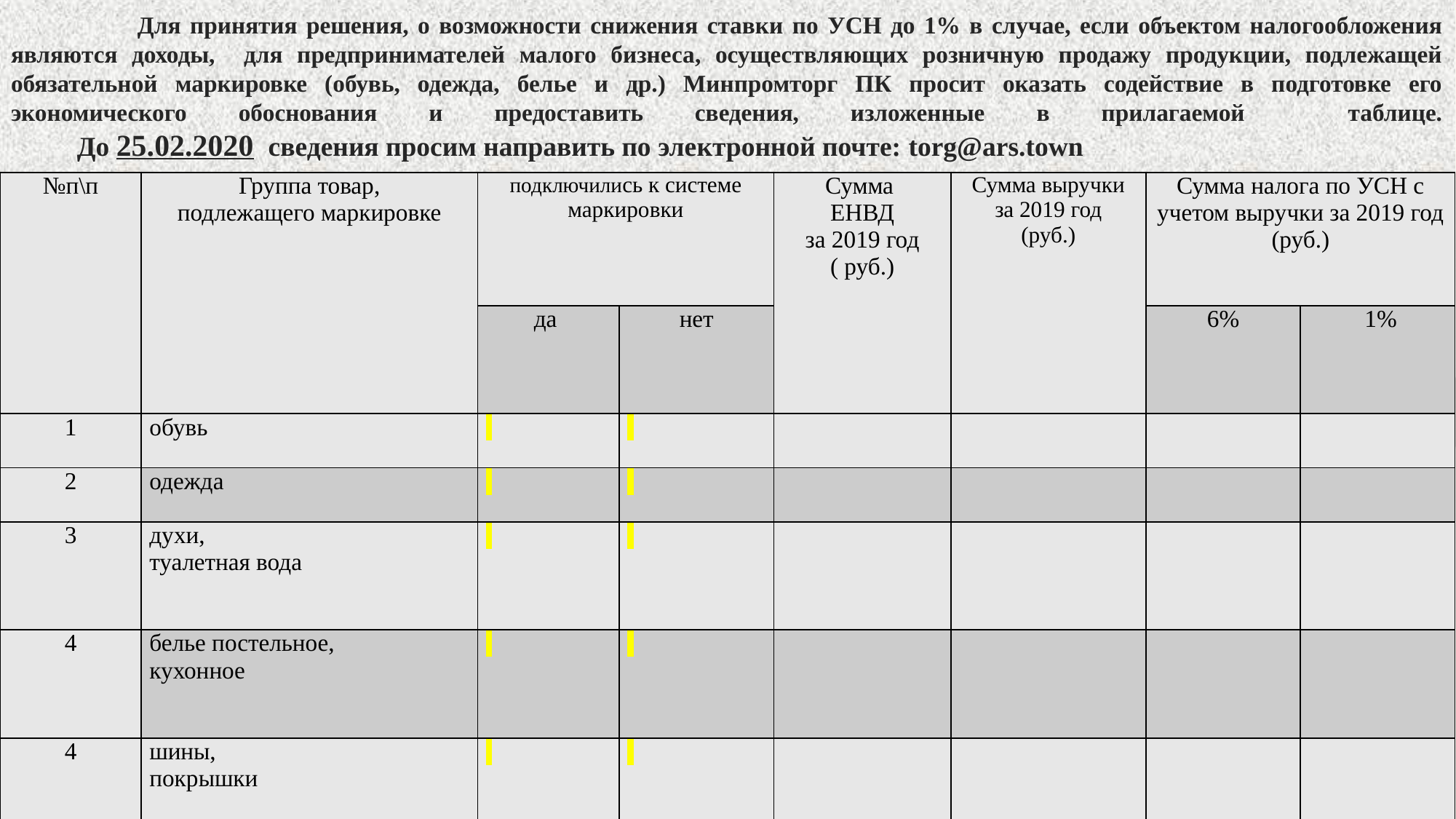

# Для принятия решения, о возможности снижения ставки по УСН до 1% в случае, если объектом налогообложения являются доходы,  для предпринимателей малого бизнеса, осуществляющих розничную продажу продукции, подлежащей обязательной маркировке (обувь, одежда, белье и др.) Минпромторг ПК просит оказать содействие в подготовке его экономического обоснования и предоставить сведения, изложенные в прилагаемой  таблице. До 25.02.2020  сведения просим направить по электронной почте: torg@ars.town

| №п\п | Группа товар, подлежащего маркировке | подключились к системе маркировки |  | Сумма ЕНВД за 2019 год ( руб.) | Сумма выручки за 2019 год (руб.) | Сумма налога по УСН с учетом выручки за 2019 год (руб.) |  |
| --- | --- | --- | --- | --- | --- | --- | --- |
|  |  | да | нет |  |  | 6% | 1% |
| 1 | обувь |  |  |  |  |  |  |
| 2 | одежда |  |  |  |  |  |  |
| 3 | духи, туалетная вода |  |  |  |  |  |  |
| 4 | белье постельное, кухонное |  |  |  |  |  |  |
| 4 | шины, покрышки |  |  |  |  |  |  |